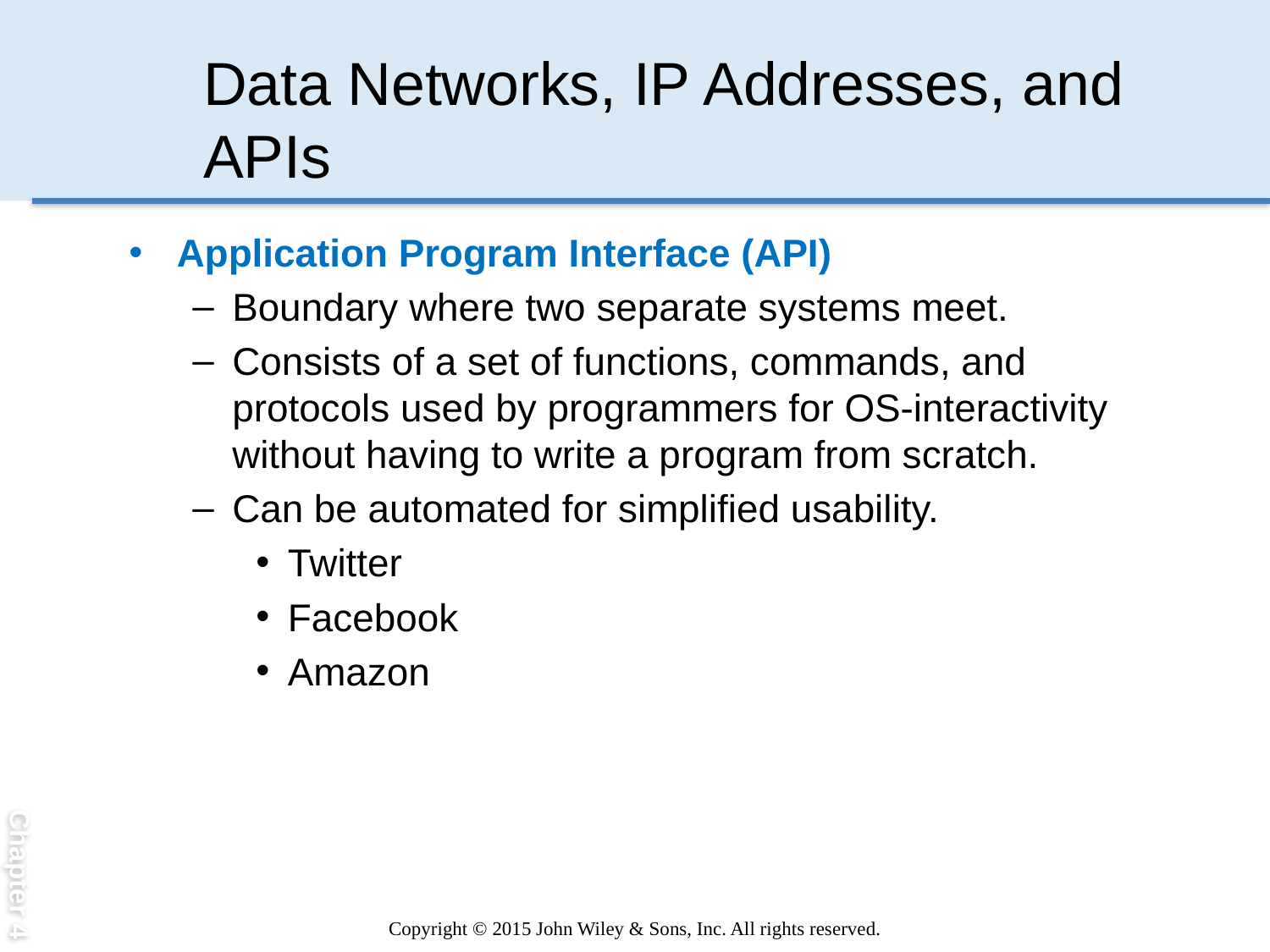

Chapter 4
# Data Networks, IP Addresses, and APIs
Application Program Interface (API)
Boundary where two separate systems meet.
Consists of a set of functions, commands, and protocols used by programmers for OS-interactivity without having to write a program from scratch.
Can be automated for simplified usability.
Twitter
Facebook
Amazon